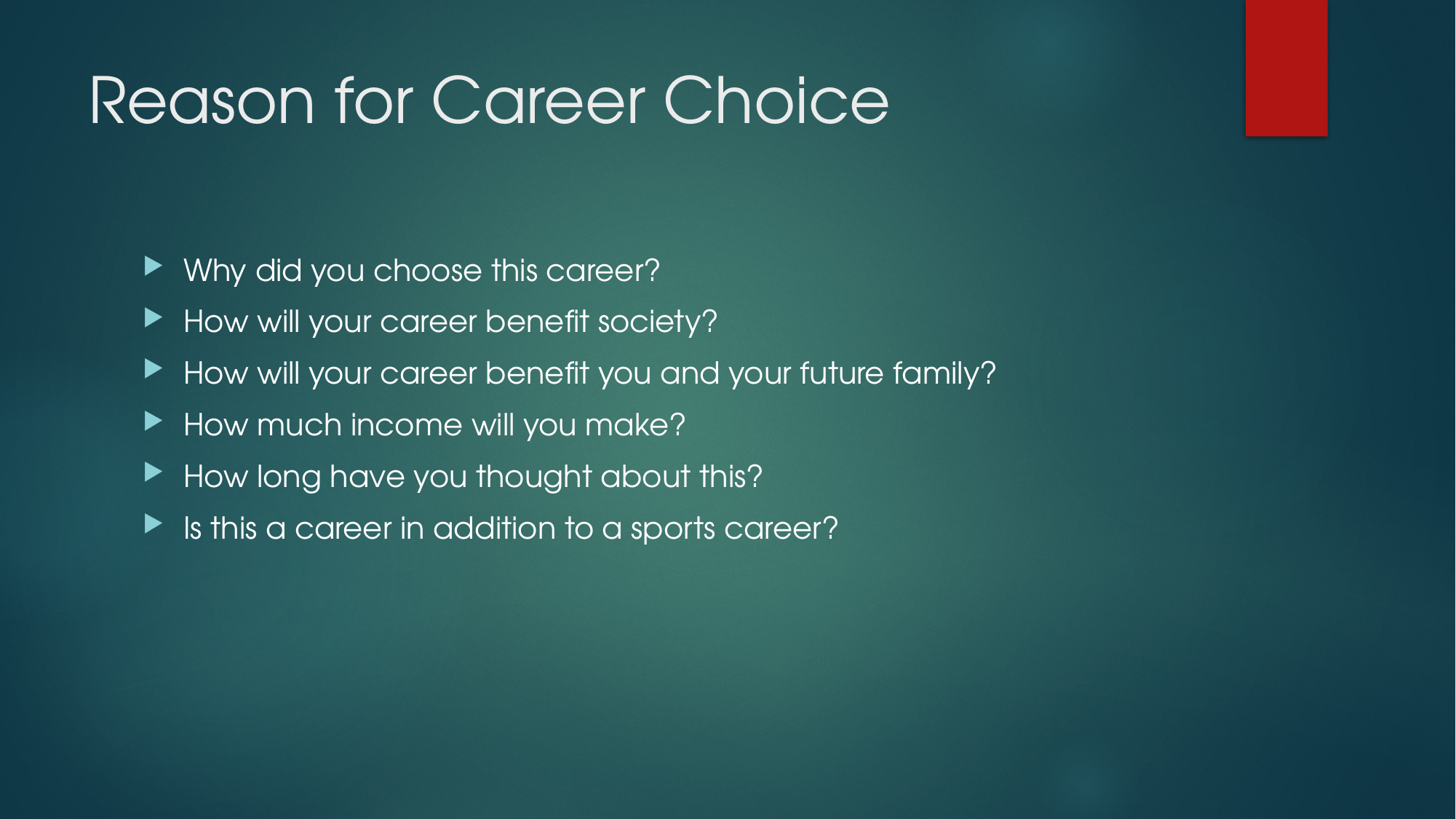

# Reason for Career Choice
Why did you choose this career?
How will your career benefit society?
How will your career benefit you and your future family?
How much income will you make?
How long have you thought about this?
Is this a career in addition to a sports career?